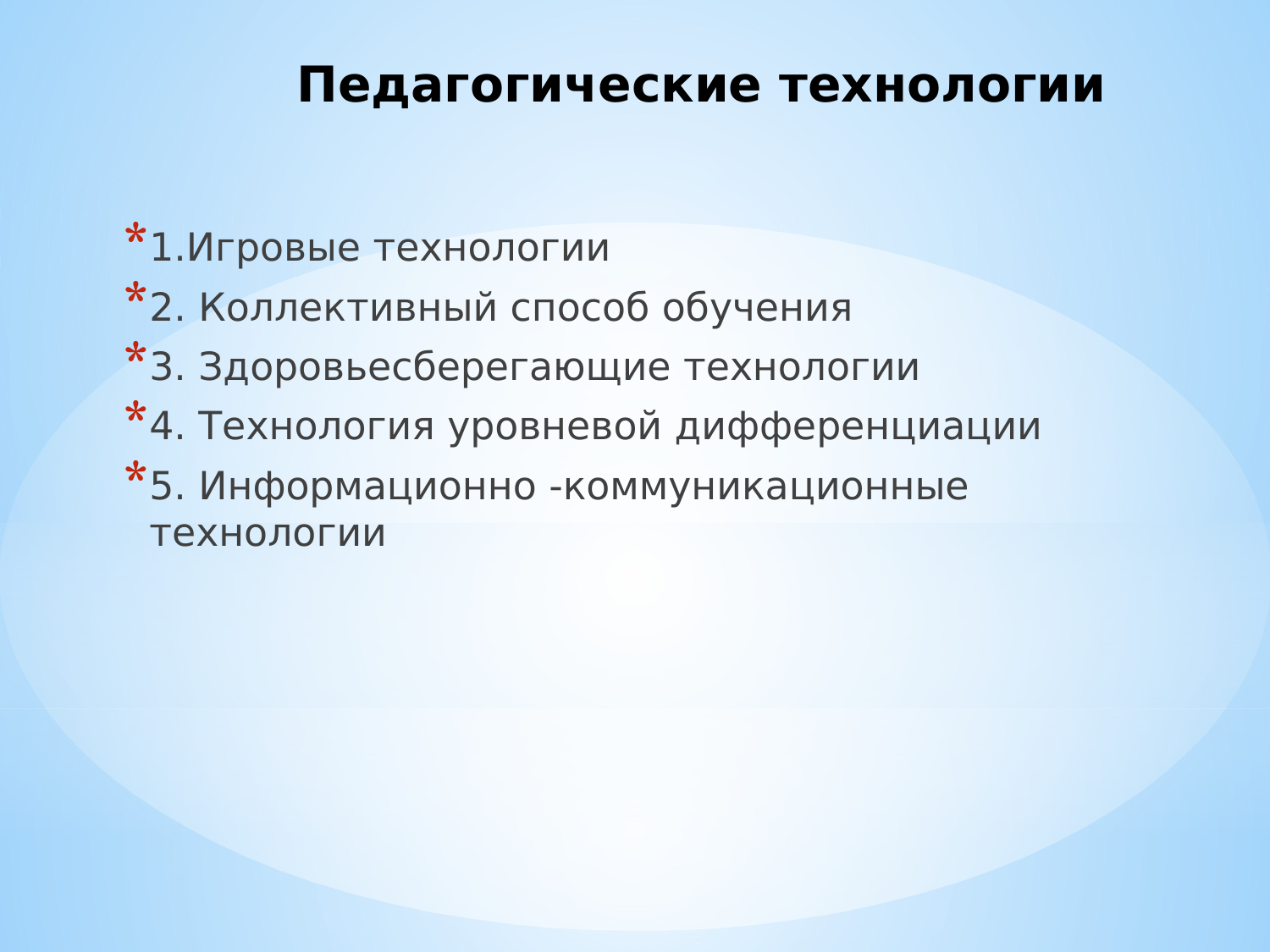

# Педагогические технологии
1.Игровые технологии
2. Коллективный способ обучения
3. Здоровьесберегающие технологии
4. Технология уровневой дифференциации
5. Информационно -коммуникационные технологии